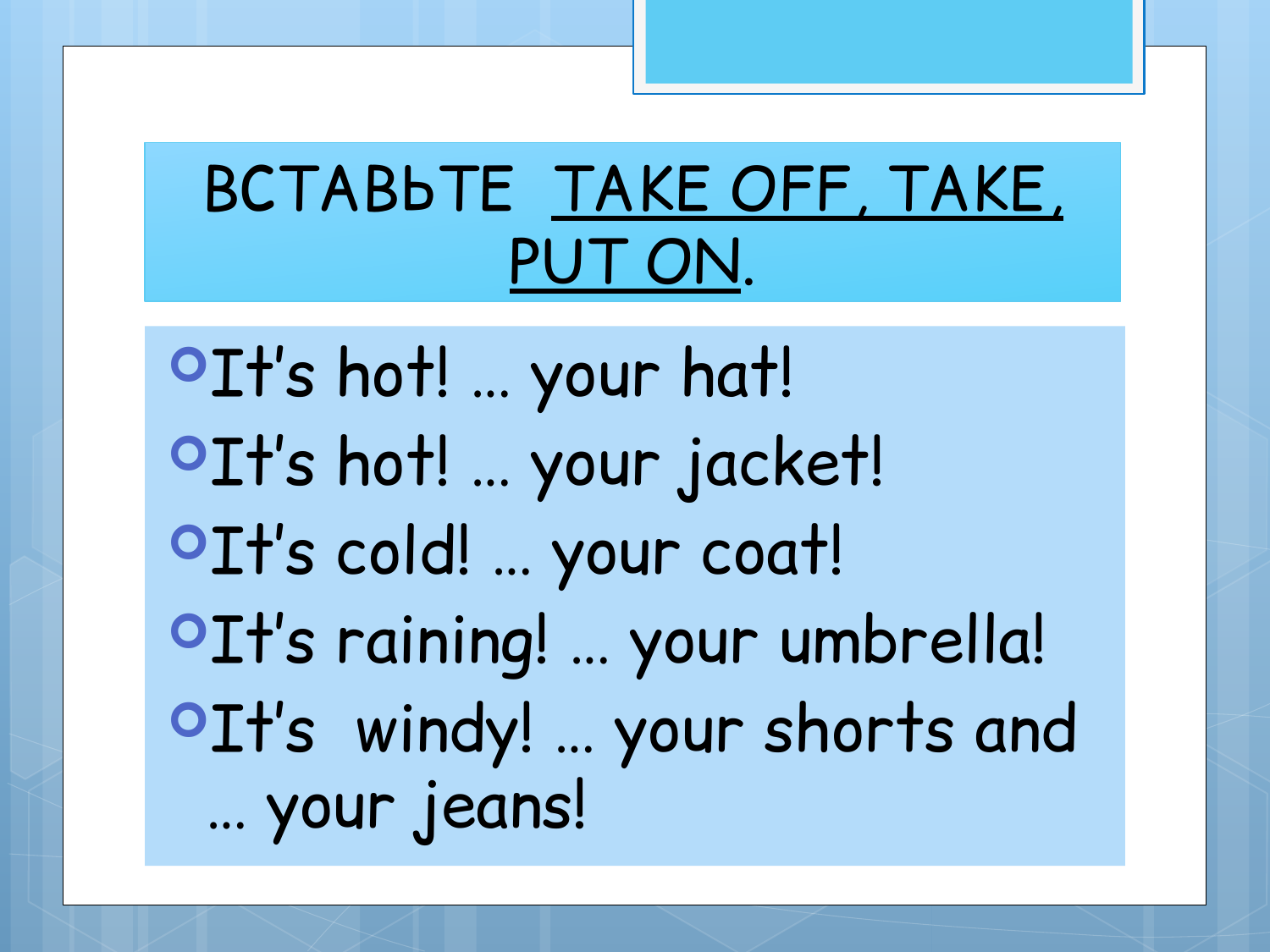

# ВСТАВЬТЕ  TAKE OFF, TAKE, PUT ON.
It’s hot! … your hat!
It’s hot! … your jacket!
It’s cold! … your coat!
It’s raining! … your umbrella!
It’s  windy! … your shorts and … your jeans!